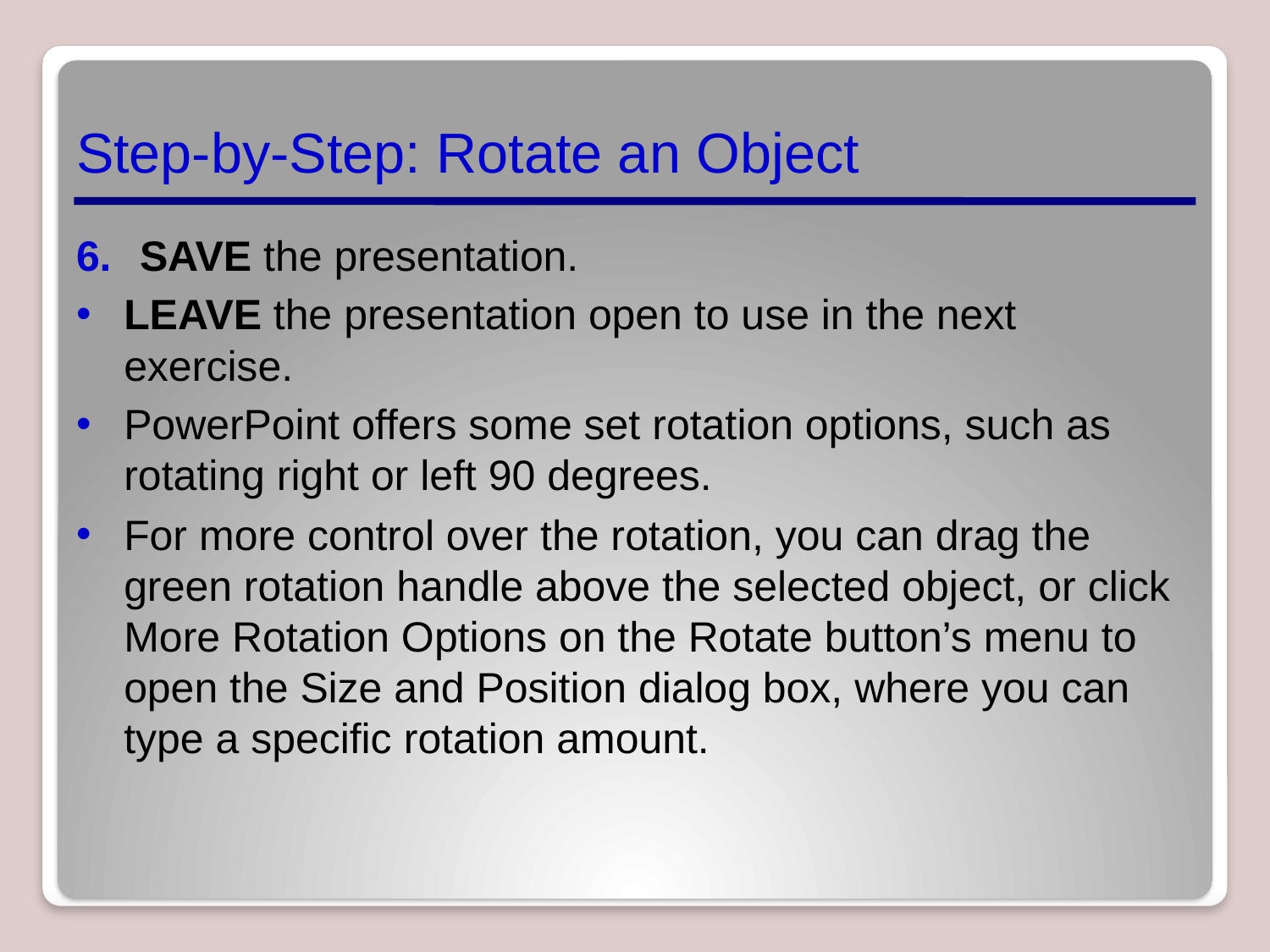

# Step-by-Step: Rotate an Object
SAVE the presentation.
LEAVE the presentation open to use in the next exercise.
PowerPoint offers some set rotation options, such as rotating right or left 90 degrees.
For more control over the rotation, you can drag the green rotation handle above the selected object, or click More Rotation Options on the Rotate button’s menu to open the Size and Position dialog box, where you can type a specific rotation amount.